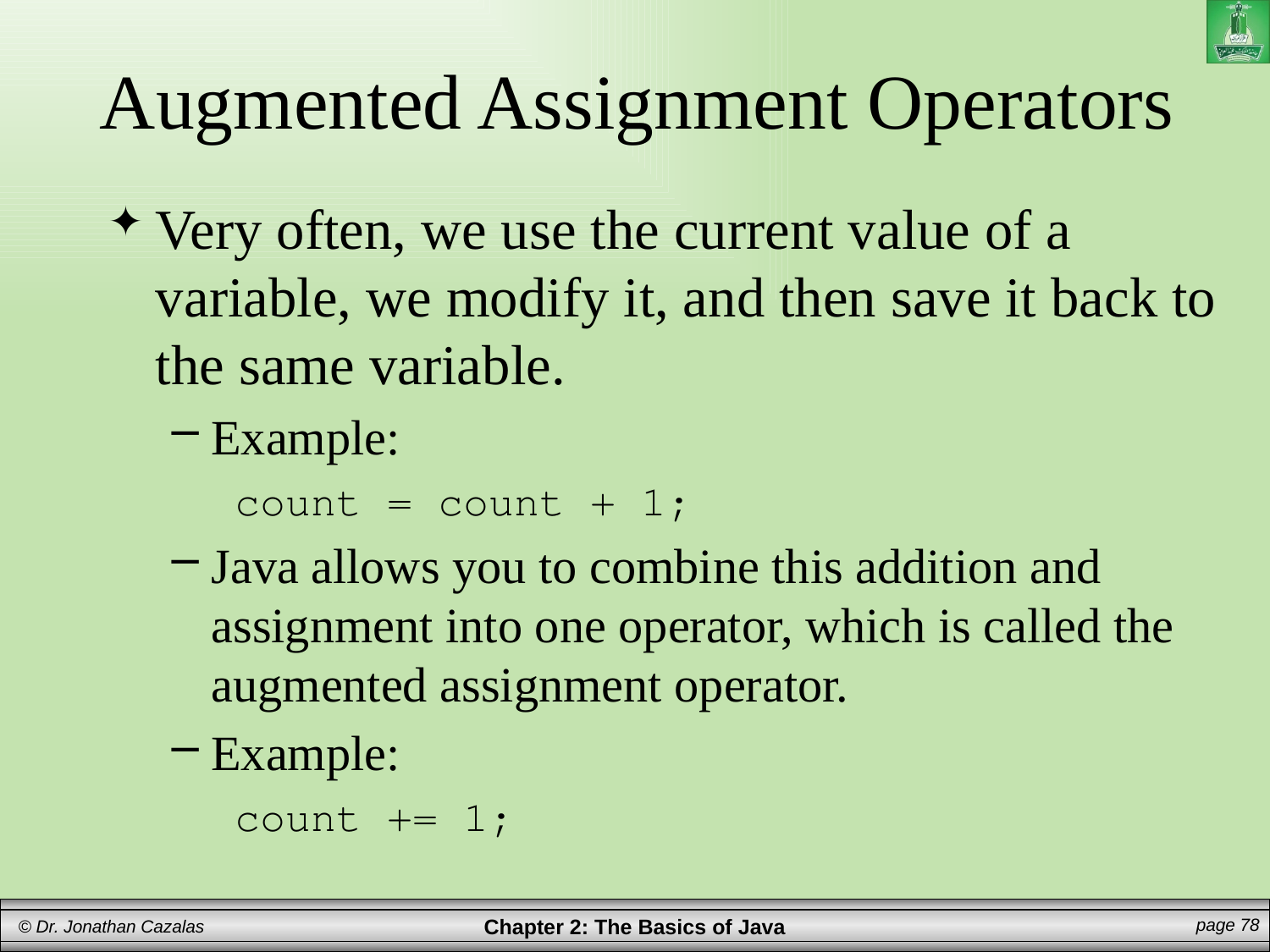

# Augmented Assignment Operators
Very often, we use the current value of a variable, we modify it, and then save it back to the same variable.
Example:
count = count + 1;
Java allows you to combine this addition and assignment into one operator, which is called the augmented assignment operator.
Example:
count += 1;